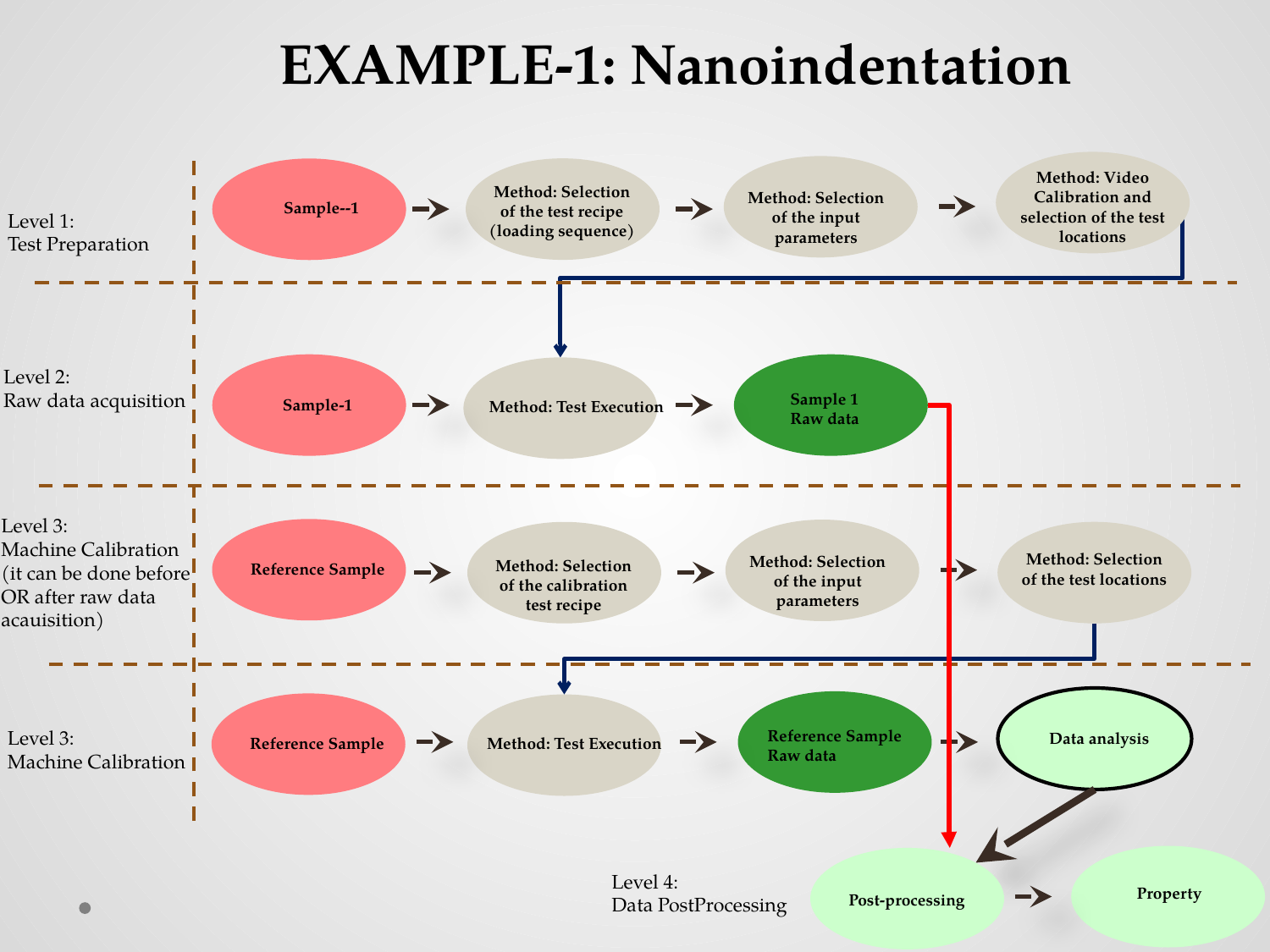

EXAMPLE-1: Nanoindentation

Method: Video Calibration and selection of the test locations

Method: Selection of the input parameters

Method: Selection of the test recipe (loading sequence)

Sample--1
Level 1:
Test Preparation

Sample-1

Sample 1
Raw data

Method: Test Execution
Level 2:
Raw data acquisition
Level 3:
Machine Calibration
(it can be done before OR after raw data acauisition)

Reference Sample

Method: Selection of the input parameters

Method: Selection of the test locations

Method: Selection of the calibration test recipe

Reference Sample
Raw data

Reference Sample

Method: Test Execution
Level 3:
Machine Calibration
Data analysis

Post-processing
Level 4:
Data PostProcessing
Property